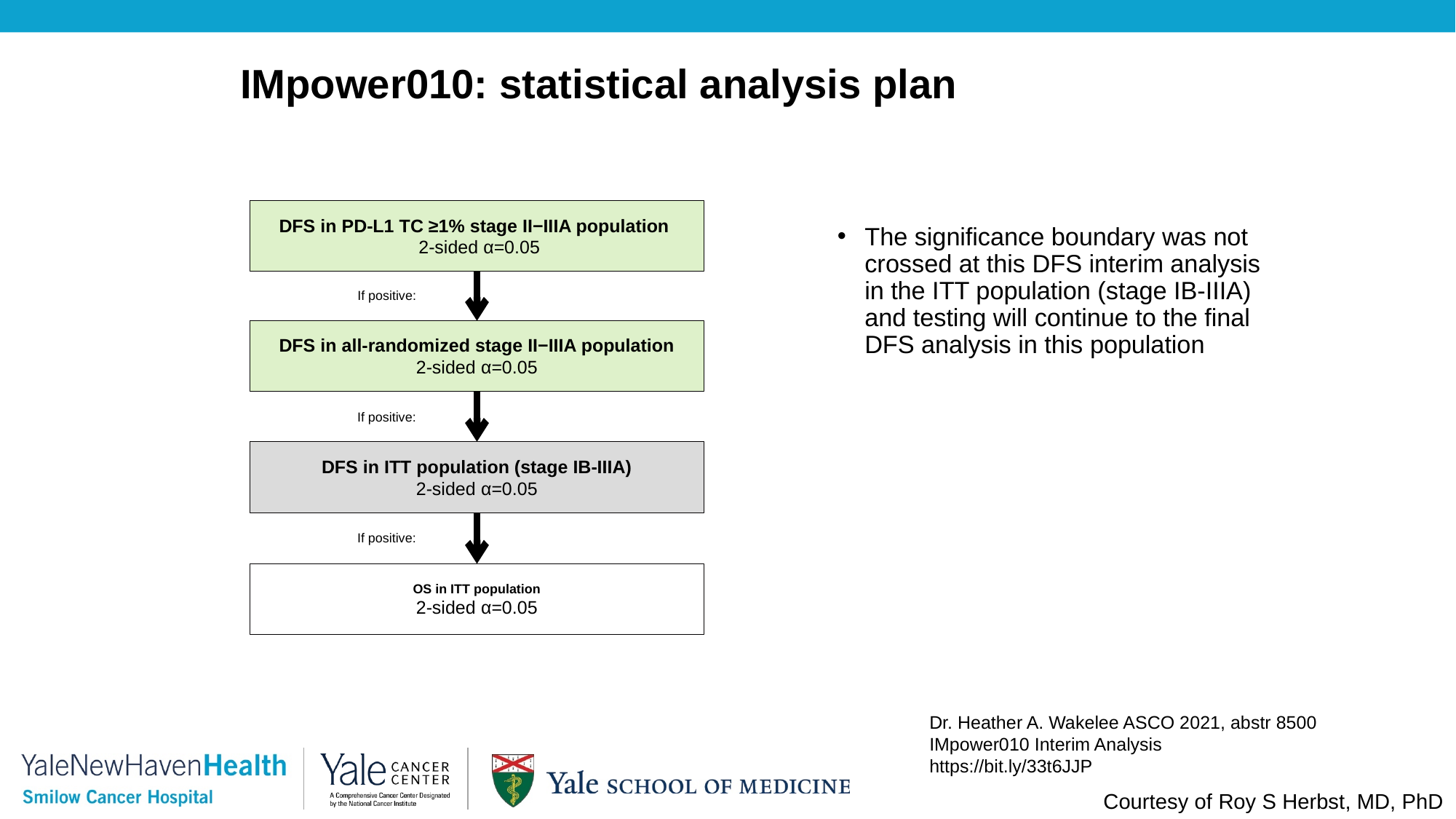

IMpower010: statistical analysis plan
DFS in PD-L1 TC ≥1% stage II−IIIA population
2-sided α=0.05
DFS in all-randomized stage II−IIIA population
2-sided α=0.05
DFS in ITT population (stage IB-IIIA)
2-sided α=0.05
OS in ITT population
2-sided α=0.05
If positive:
If positive:
If positive:
The significance boundary was not crossed at this DFS interim analysis in the ITT population (stage IB-IIIA) and testing will continue to the final DFS analysis in this population

Dr. Heather A. Wakelee ASCO 2021, abstr 8500
IMpower010 Interim Analysis
https://bit.ly/33t6JJP

Courtesy of Roy S Herbst, MD, PhD